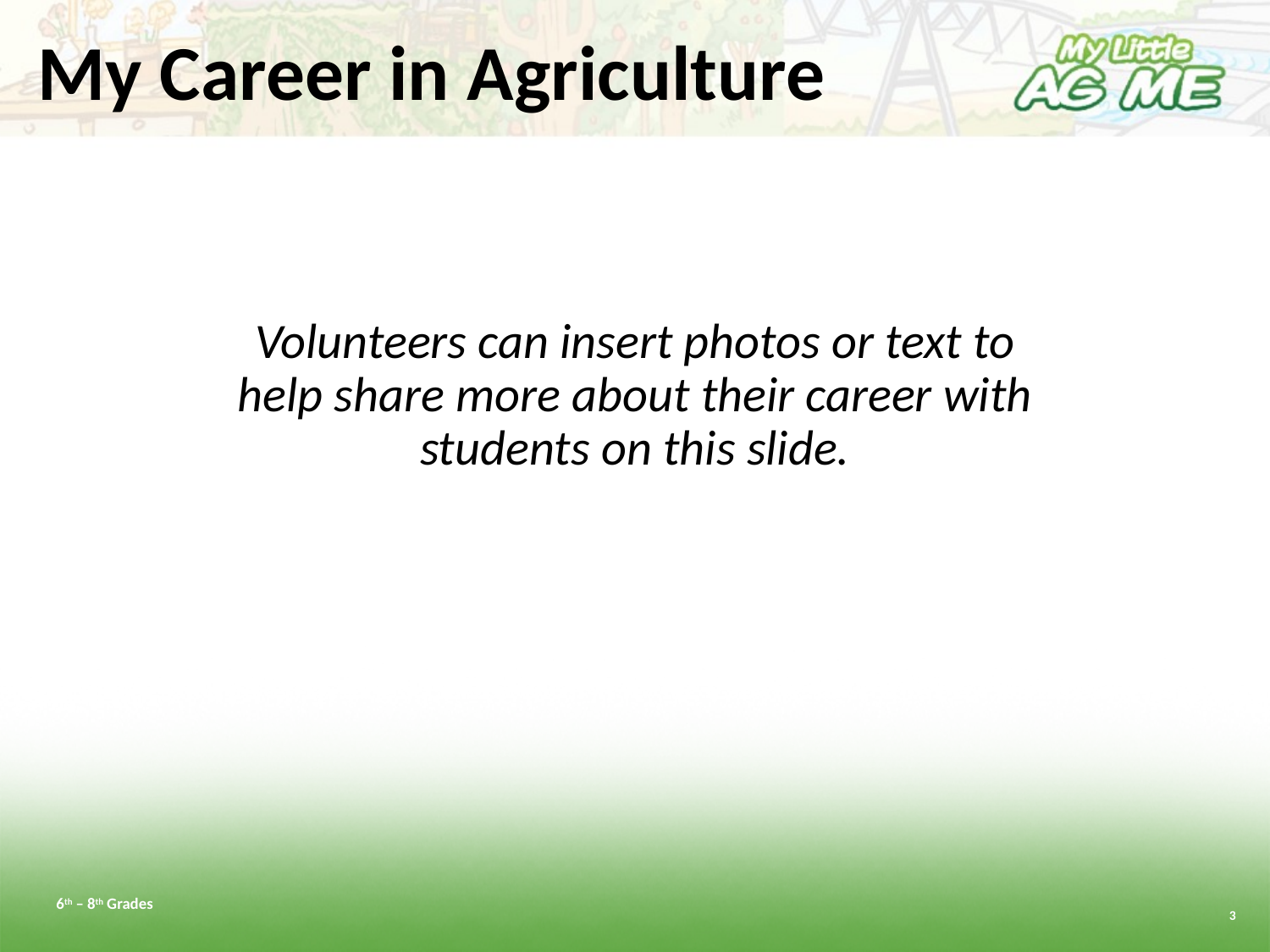

# My Career in Agriculture
Volunteers can insert photos or text to help share more about their career with students on this slide.